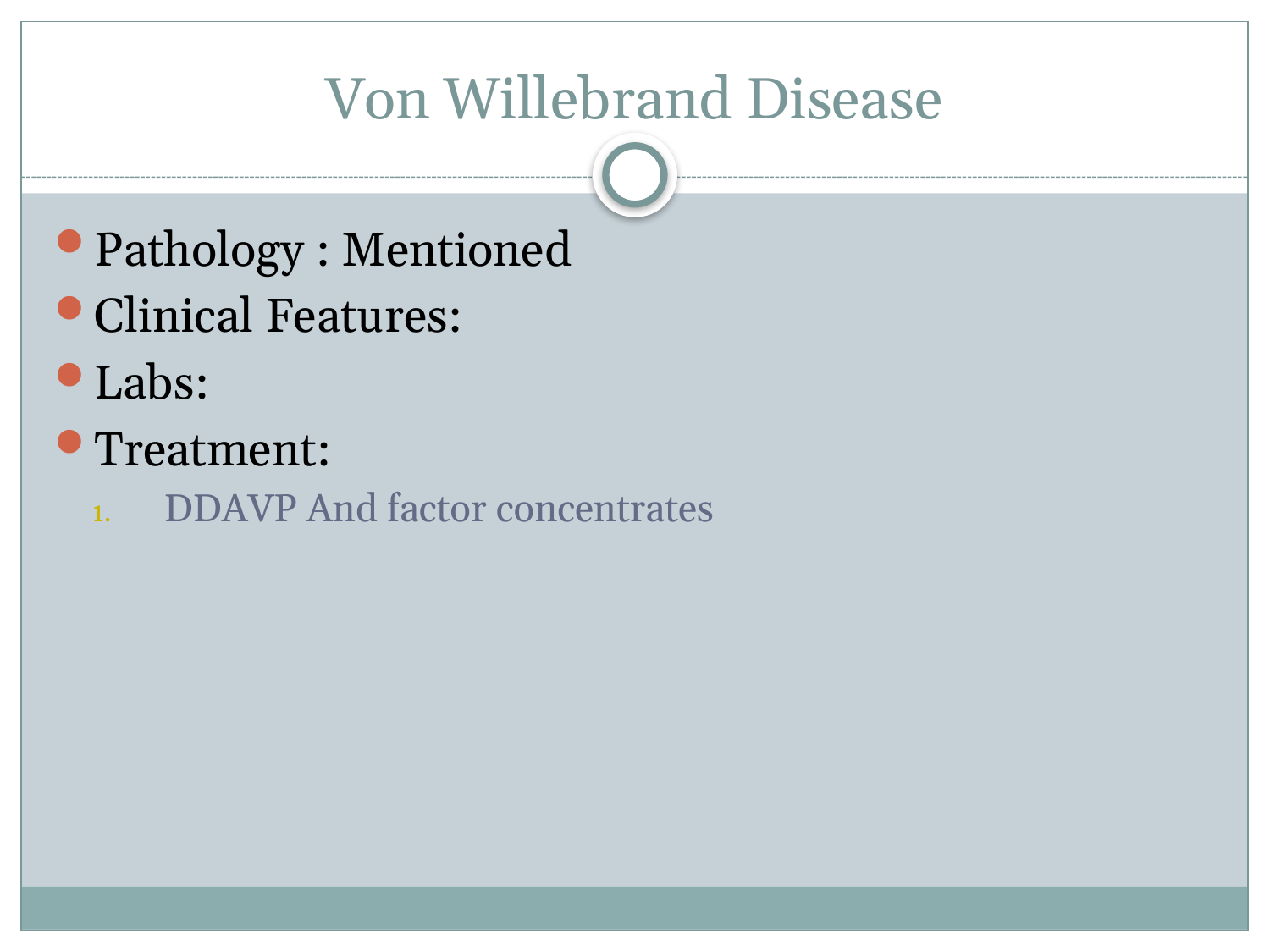

# Von Willebrand Disease
Pathology : Mentioned
Clinical Features:
Labs:
Treatment:
DDAVP And factor concentrates